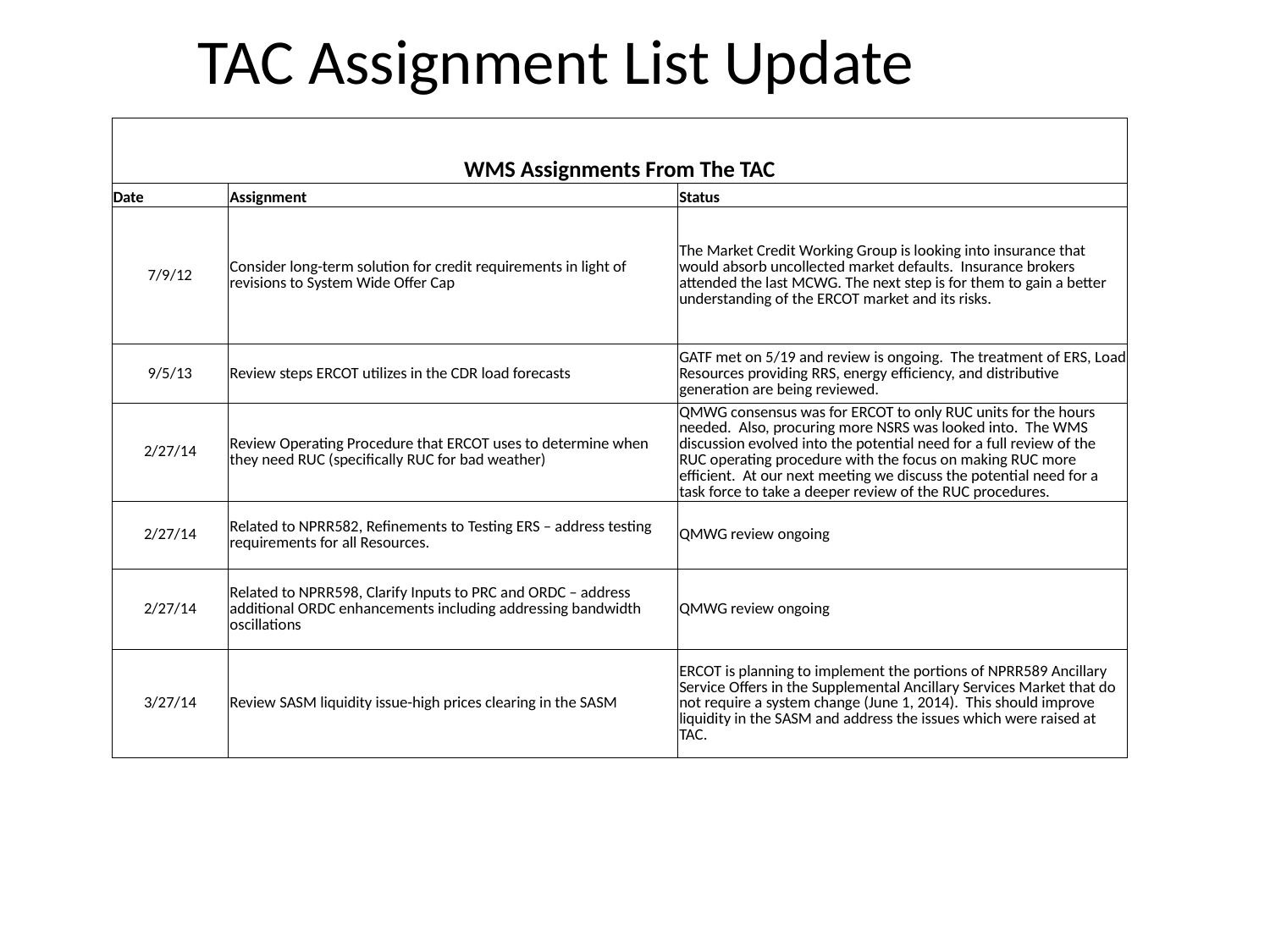

# TAC Assignment List Update
| WMS Assignments From The TAC |  |  |
| --- | --- | --- |
| Date | Assignment | Status |
| 7/9/12 | Consider long-term solution for credit requirements in light of revisions to System Wide Offer Cap | The Market Credit Working Group is looking into insurance that would absorb uncollected market defaults. Insurance brokers attended the last MCWG. The next step is for them to gain a better understanding of the ERCOT market and its risks. |
| 9/5/13 | Review steps ERCOT utilizes in the CDR load forecasts | GATF met on 5/19 and review is ongoing. The treatment of ERS, Load Resources providing RRS, energy efficiency, and distributive generation are being reviewed. |
| 2/27/14 | Review Operating Procedure that ERCOT uses to determine when they need RUC (specifically RUC for bad weather) | QMWG consensus was for ERCOT to only RUC units for the hours needed. Also, procuring more NSRS was looked into. The WMS discussion evolved into the potential need for a full review of the RUC operating procedure with the focus on making RUC more efficient. At our next meeting we discuss the potential need for a task force to take a deeper review of the RUC procedures. |
| 2/27/14 | Related to NPRR582, Refinements to Testing ERS – address testing requirements for all Resources. | QMWG review ongoing |
| 2/27/14 | Related to NPRR598, Clarify Inputs to PRC and ORDC – address additional ORDC enhancements including addressing bandwidth oscillations | QMWG review ongoing |
| 3/27/14 | Review SASM liquidity issue-high prices clearing in the SASM | ERCOT is planning to implement the portions of NPRR589 Ancillary Service Offers in the Supplemental Ancillary Services Market that do not require a system change (June 1, 2014). This should improve liquidity in the SASM and address the issues which were raised at TAC. |